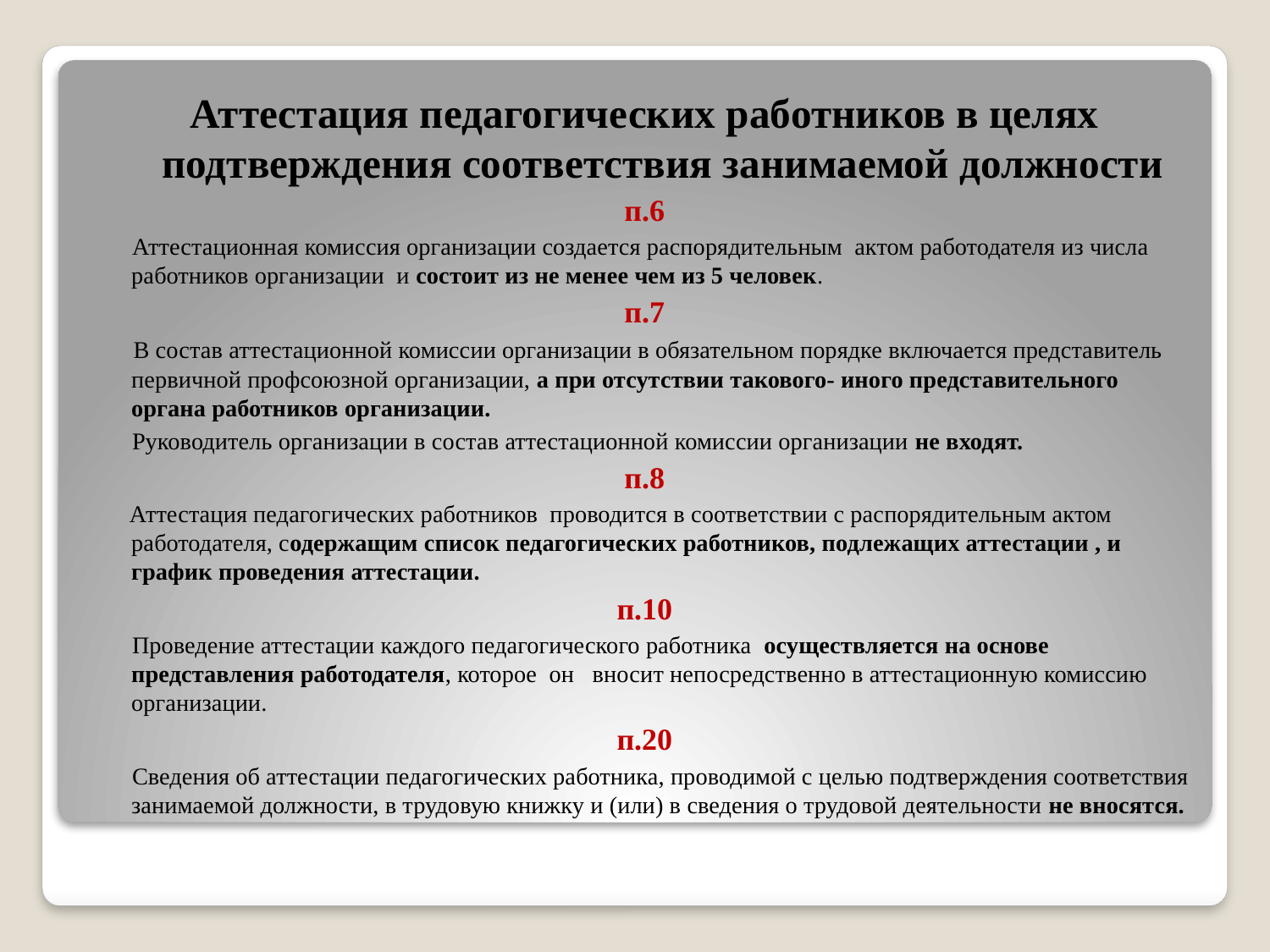

Аттестация педагогических работников в целях подтверждения соответствия занимаемой должности
п.6
      Аттестационная комиссия организации создается распорядительным  актом работодателя из числа работников организации  и состоит из не менее чем из 5 человек.
п.7
      В состав аттестационной комиссии организации в обязательном порядке включается представитель первичной профсоюзной организации, а при отсутствии такового- иного представительного органа работников организации.
      Руководитель организации в состав аттестационной комиссии организации не входят.
п.8
      Аттестация педагогических работников  проводится в соответствии с распорядительным актом работодателя, содержащим список педагогических работников, подлежащих аттестации , и график проведения аттестации.
п.10
      Проведение аттестации каждого педагогического работника  осуществляется на основе представления работодателя, которое  он   вносит непосредственно в аттестационную комиссию организации.
п.20
      Сведения об аттестации педагогических работника, проводимой с целью подтверждения соответствия занимаемой должности, в трудовую книжку и (или) в сведения о трудовой деятельности не вносятся.